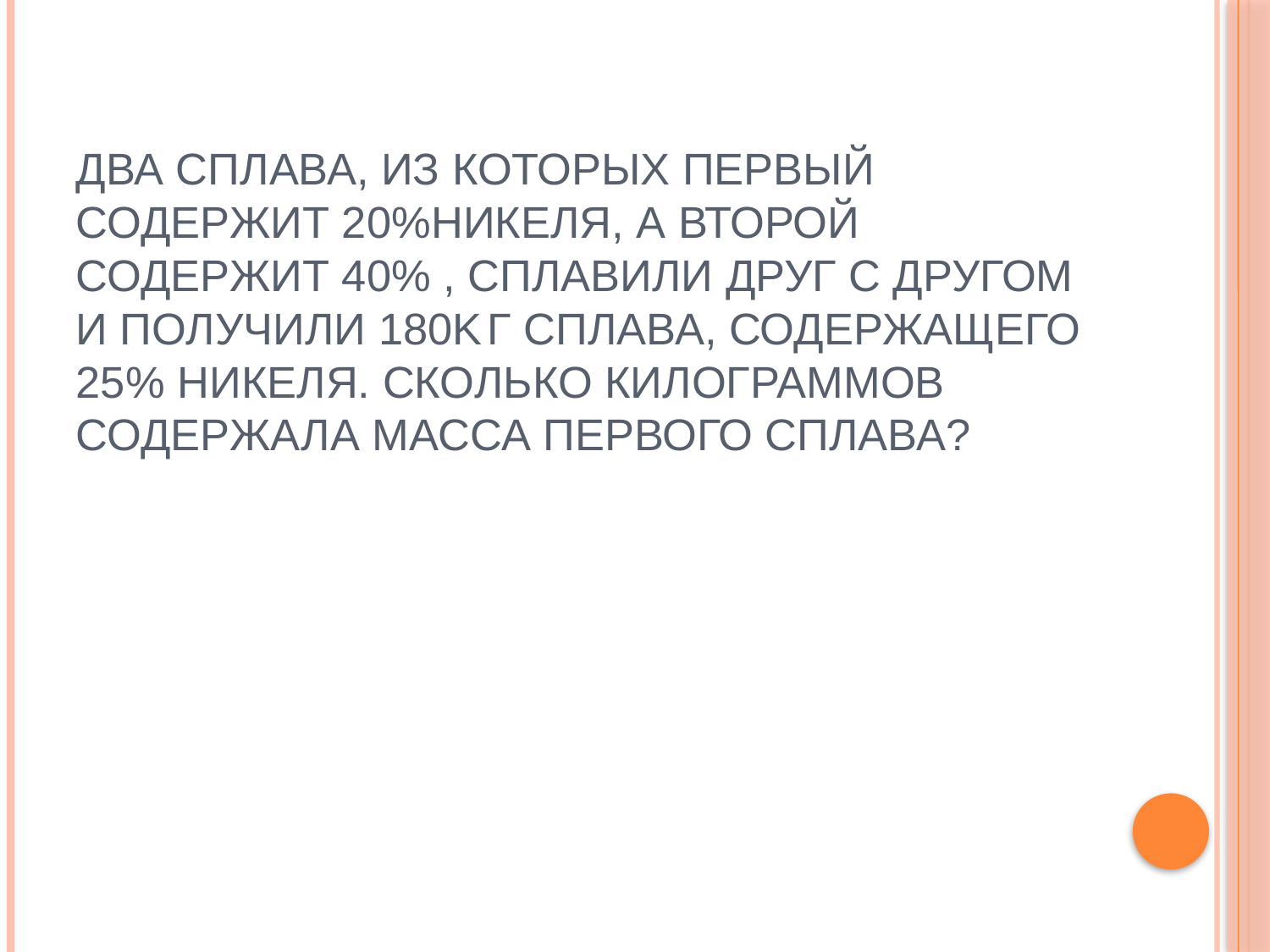

# Два сплава, из которых первый содержит 20%никеля, а второй содержит 40% , сплавили друг с другом и получили 180kг сплава, содержащего 25% никеля. Сколько килограммов содержала масса первого сплава?